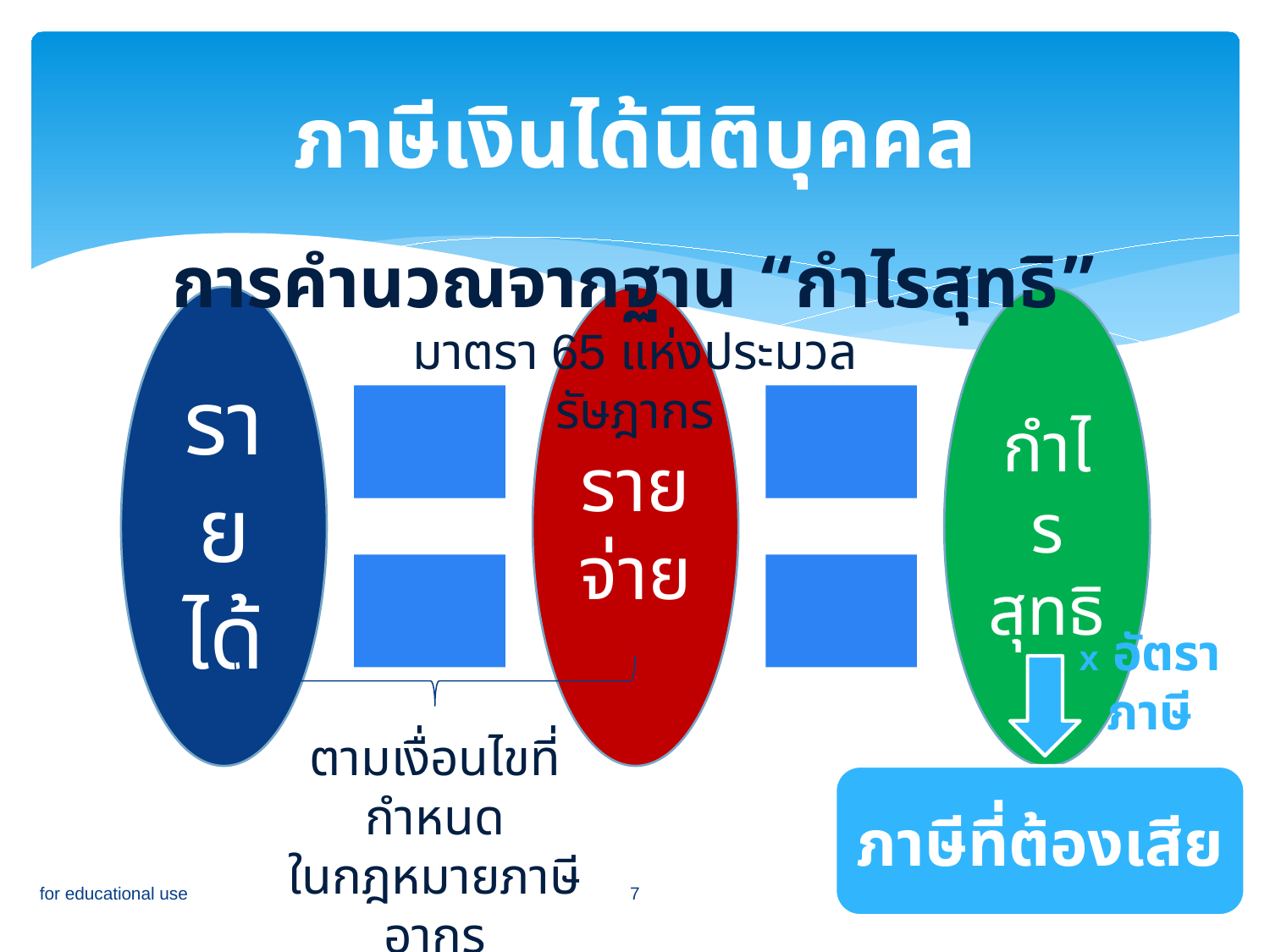

# ภาษีเงินได้นิติบุคคล
การคำนวณจากฐาน “กำไรสุทธิ”
รายได้
รายจ่าย
กำไรสุทธิ
มาตรา 65 แห่งประมวลรัษฎากร

x อัตราภาษี

ตามเงื่อนไขที่กำหนด
ในกฎหมายภาษีอากร
ภาษีที่ต้องเสีย
7
for educational use